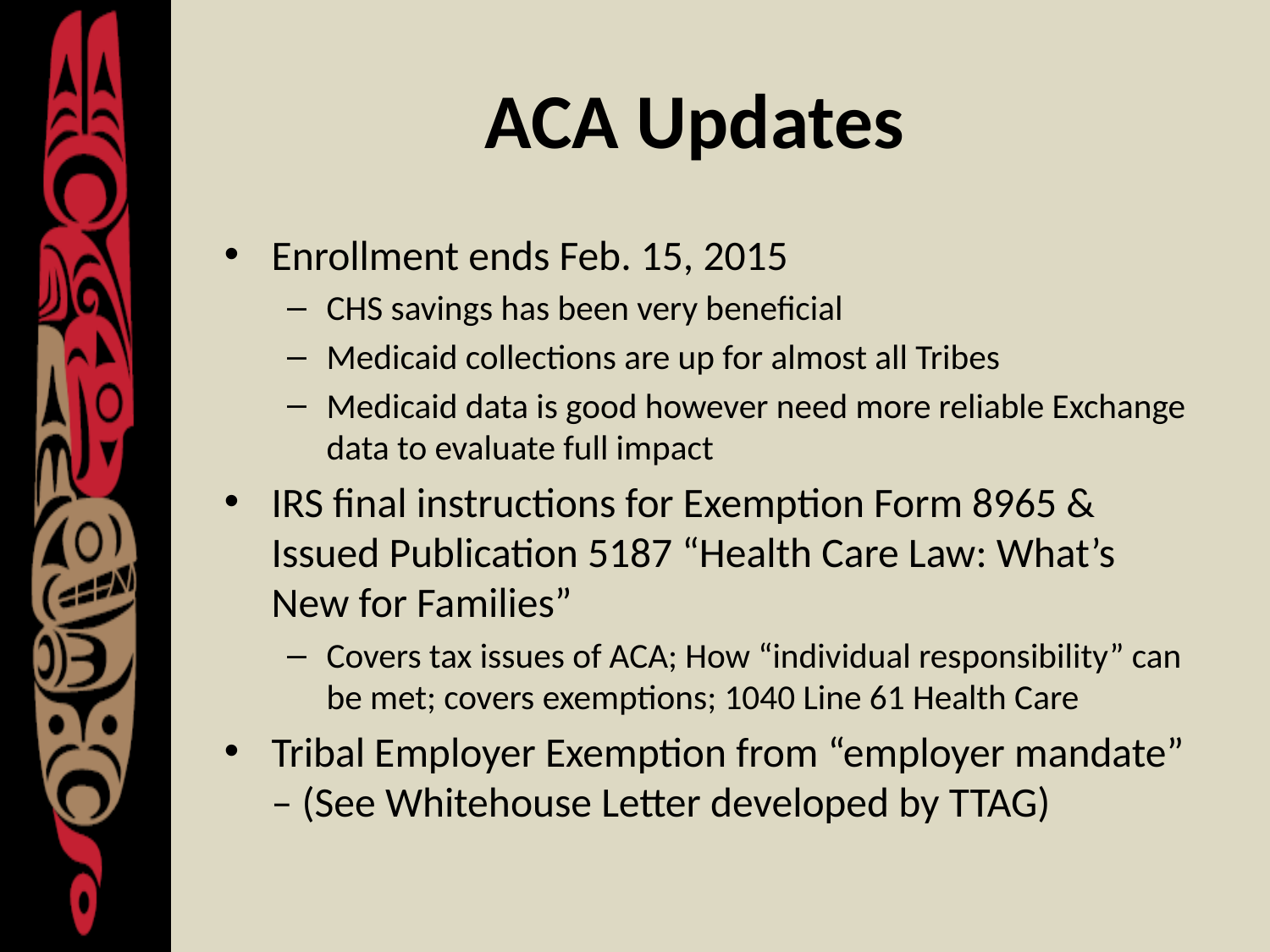

# ACA Updates
Enrollment ends Feb. 15, 2015
CHS savings has been very beneficial
Medicaid collections are up for almost all Tribes
Medicaid data is good however need more reliable Exchange data to evaluate full impact
IRS final instructions for Exemption Form 8965 & Issued Publication 5187 “Health Care Law: What’s New for Families”
Covers tax issues of ACA; How “individual responsibility” can be met; covers exemptions; 1040 Line 61 Health Care
Tribal Employer Exemption from “employer mandate” – (See Whitehouse Letter developed by TTAG)